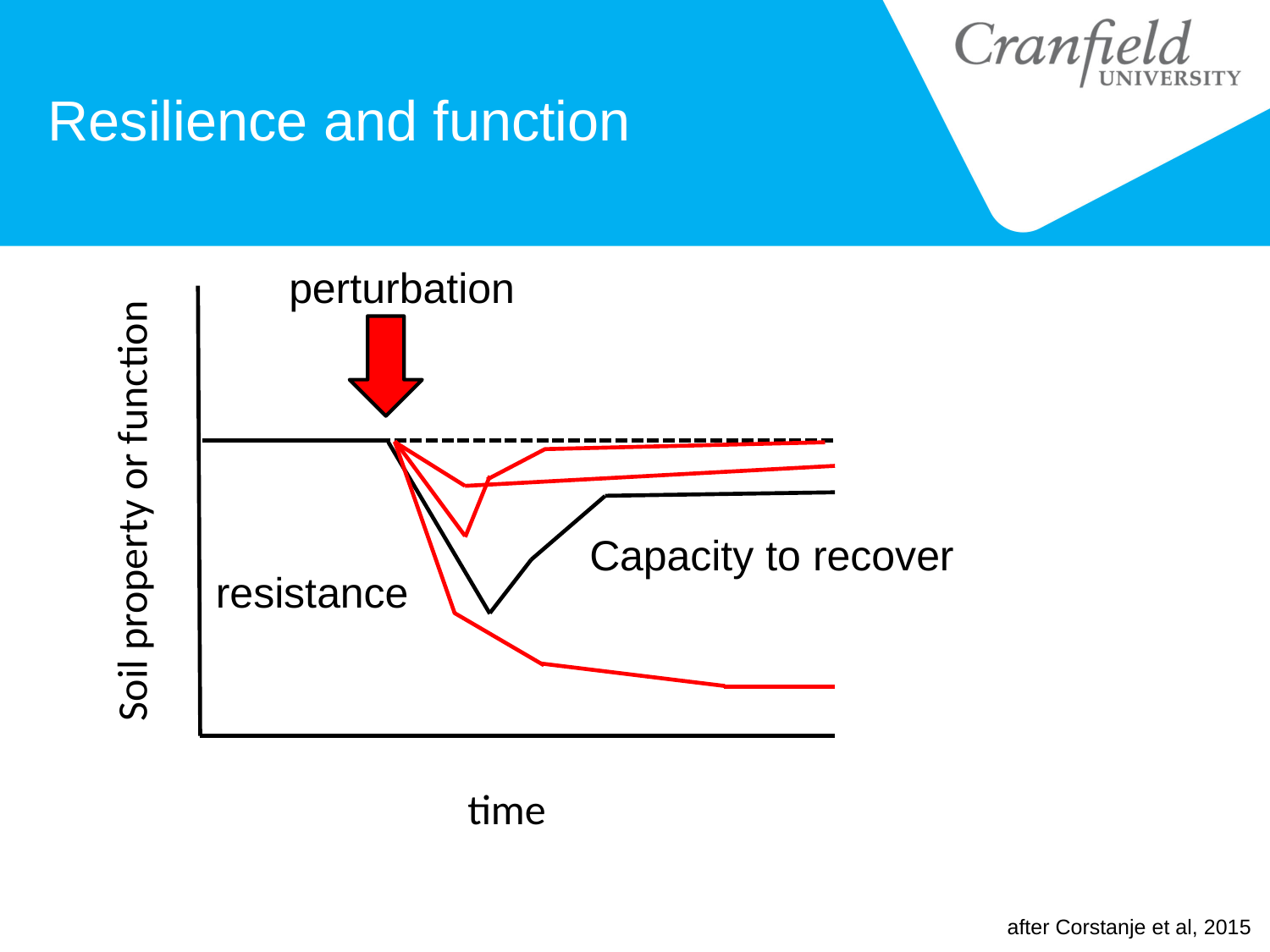

# Resilience and function
perturbation

Soil property or function
Capacity to recover
resistance
time
after Corstanje et al, 2015